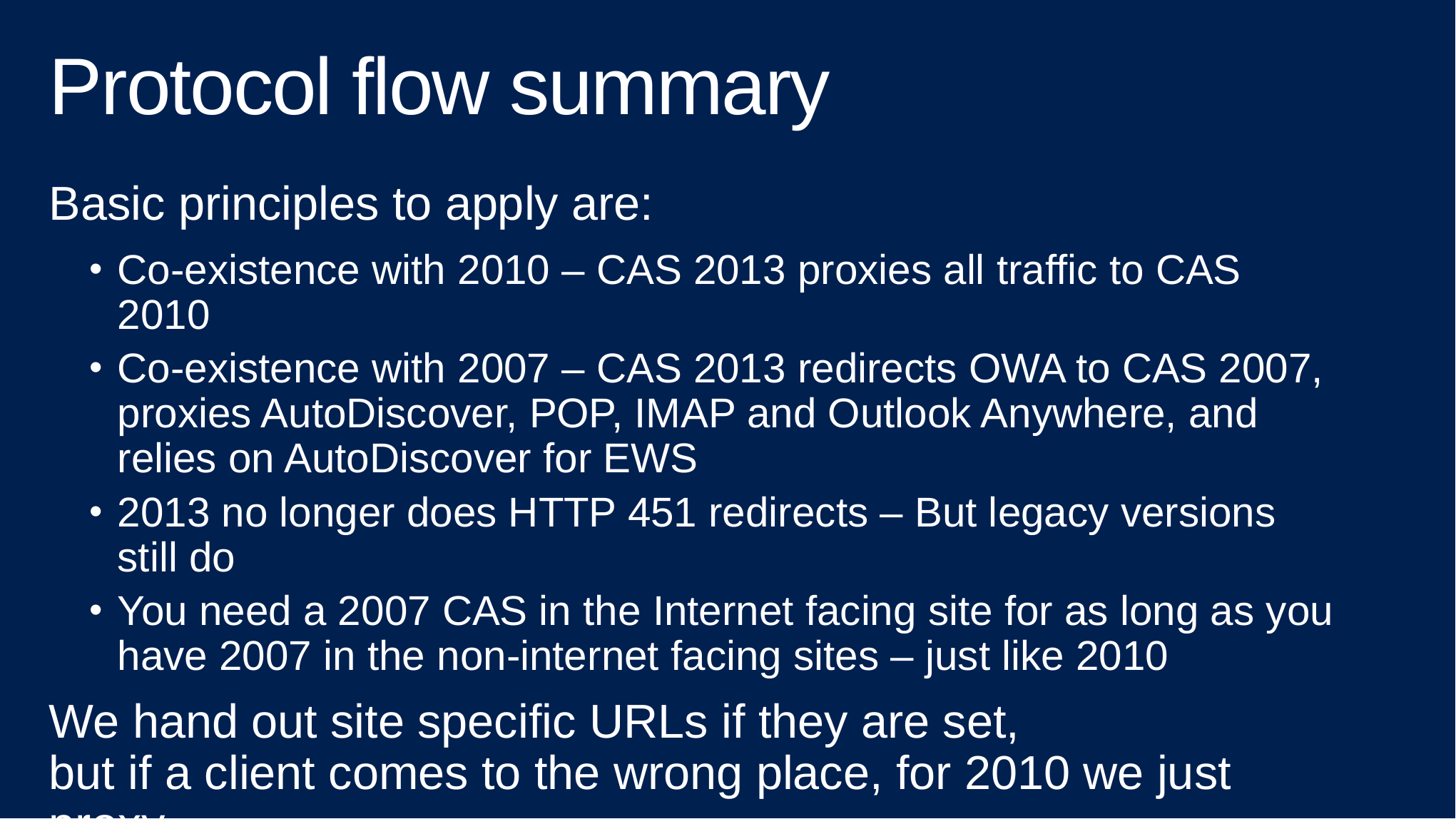

# Protocol flow summary
Basic principles to apply are:
Co-existence with 2010 – CAS 2013 proxies all traffic to CAS 2010
Co-existence with 2007 – CAS 2013 redirects OWA to CAS 2007, proxies AutoDiscover, POP, IMAP and Outlook Anywhere, and relies on AutoDiscover for EWS
2013 no longer does HTTP 451 redirects – But legacy versions still do
You need a 2007 CAS in the Internet facing site for as long as you have 2007 in the non-internet facing sites – just like 2010
We hand out site specific URLs if they are set,
but if a client comes to the wrong place, for 2010 we just proxy
and “just make it work™”